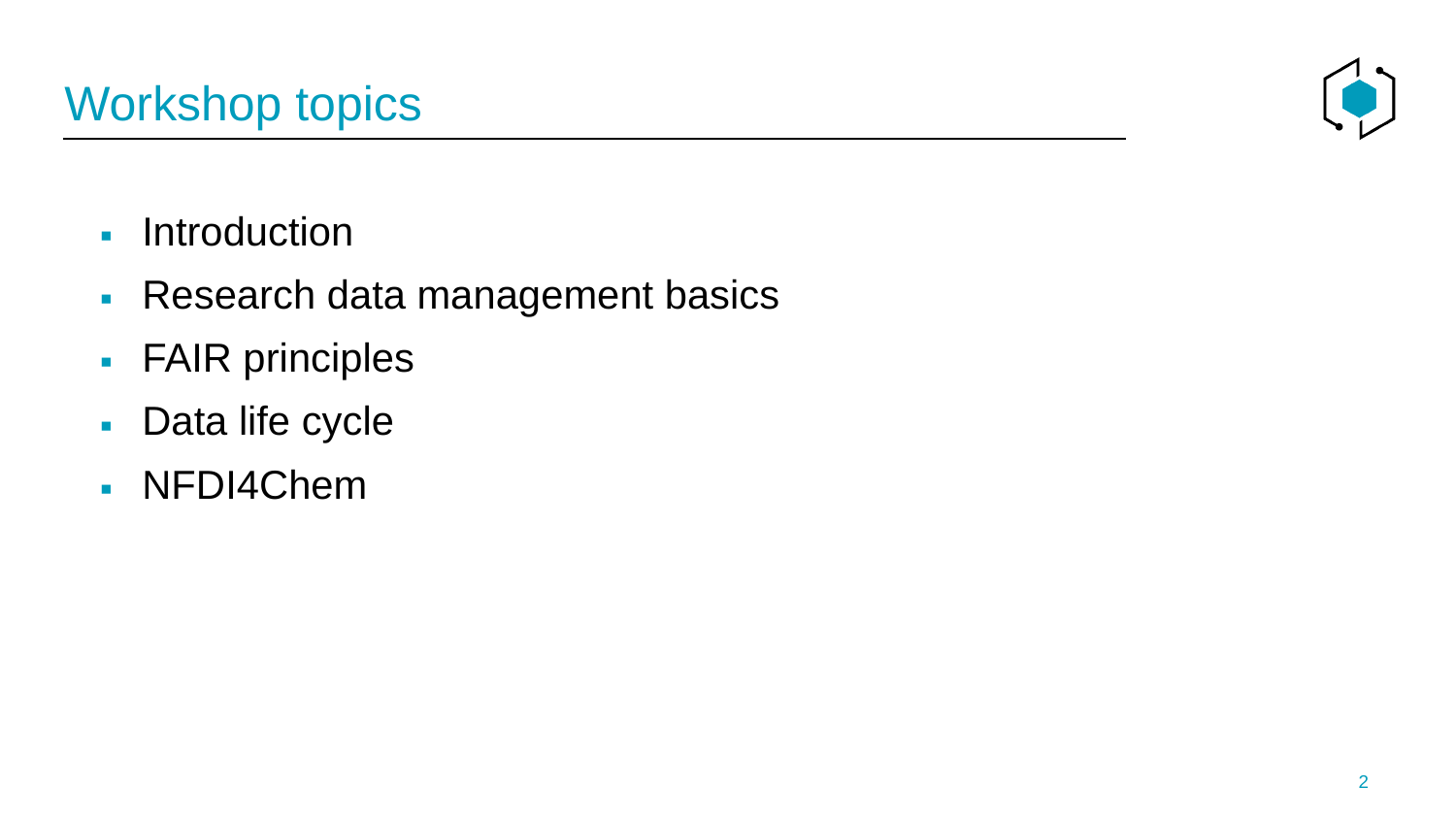

# Workshop topics
Introduction
Research data management basics
FAIR principles
Data life cycle
NFDI4Chem
2